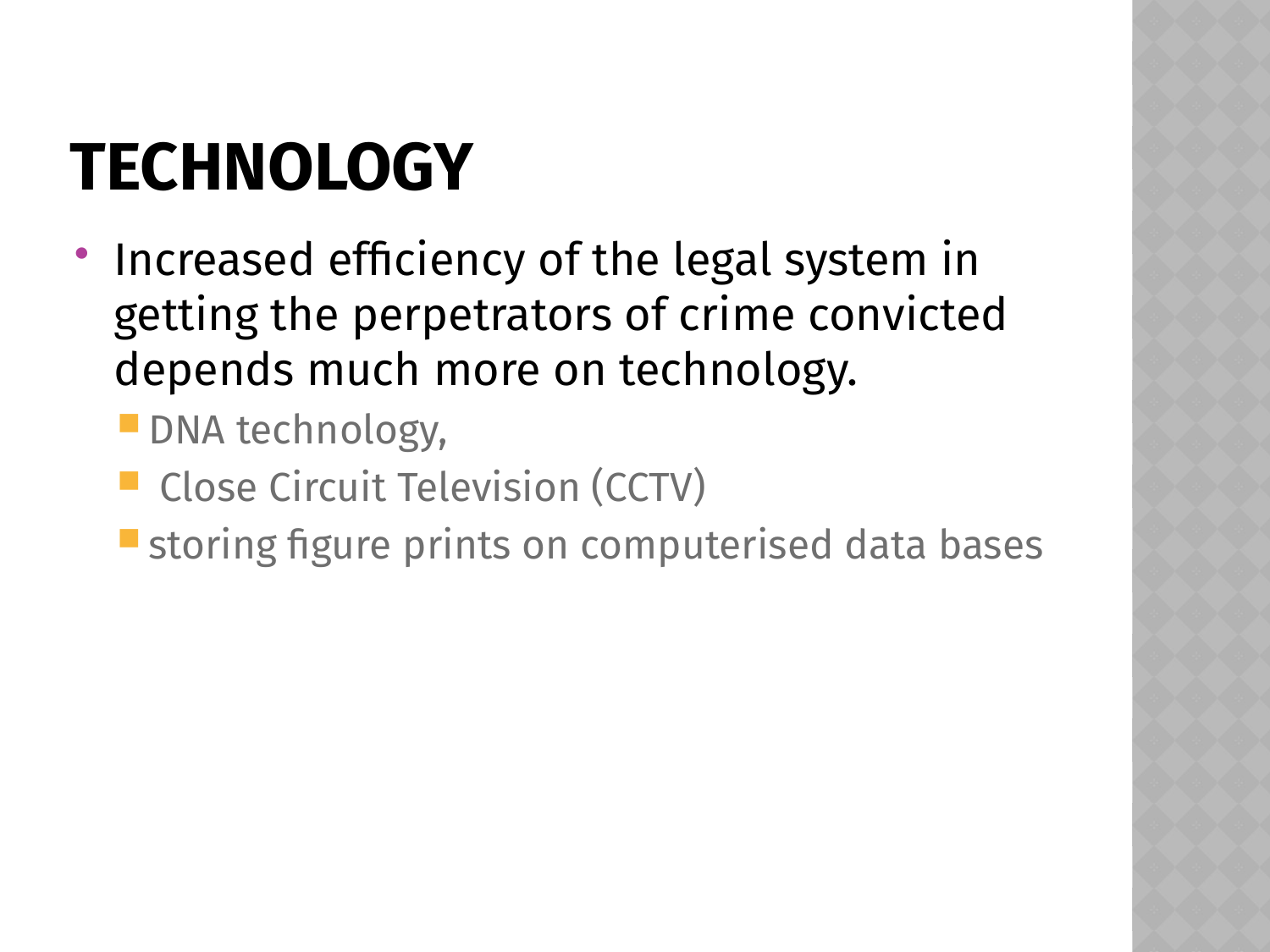

# Technology
Increased efficiency of the legal system in getting the perpetrators of crime convicted depends much more on technology.
DNA technology,
 Close Circuit Television (CCTV)
storing figure prints on computerised data bases